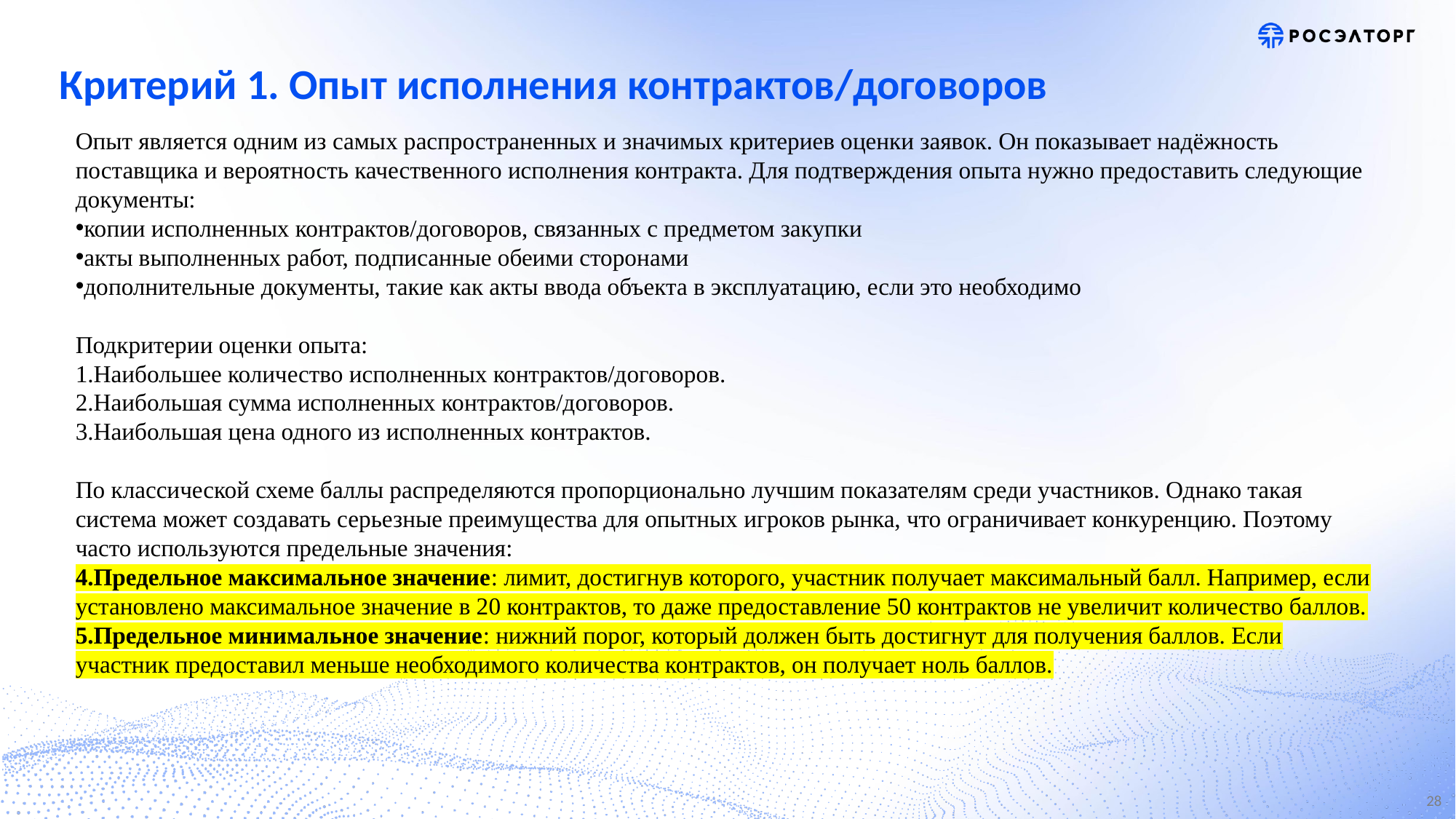

# Критерий 1. Опыт исполнения контрактов/договоров
Опыт является одним из самых распространенных и значимых критериев оценки заявок. Он показывает надёжность поставщика и вероятность качественного исполнения контракта. Для подтверждения опыта нужно предоставить следующие документы:
копии исполненных контрактов/договоров, связанных с предметом закупки
акты выполненных работ, подписанные обеими сторонами
дополнительные документы, такие как акты ввода объекта в эксплуатацию, если это необходимо

Подкритерии оценки опыта:
Наибольшее количество исполненных контрактов/договоров.
Наибольшая сумма исполненных контрактов/договоров.
Наибольшая цена одного из исполненных контрактов.

По классической схеме баллы распределяются пропорционально лучшим показателям среди участников. Однако такая система может создавать серьезные преимущества для опытных игроков рынка, что ограничивает конкуренцию. Поэтому часто используются предельные значения:
Предельное максимальное значение: лимит, достигнув которого, участник получает максимальный балл. Например, если установлено максимальное значение в 20 контрактов, то даже предоставление 50 контрактов не увеличит количество баллов.
Предельное минимальное значение: нижний порог, который должен быть достигнут для получения баллов. Если участник предоставил меньше необходимого количества контрактов, он получает ноль баллов.